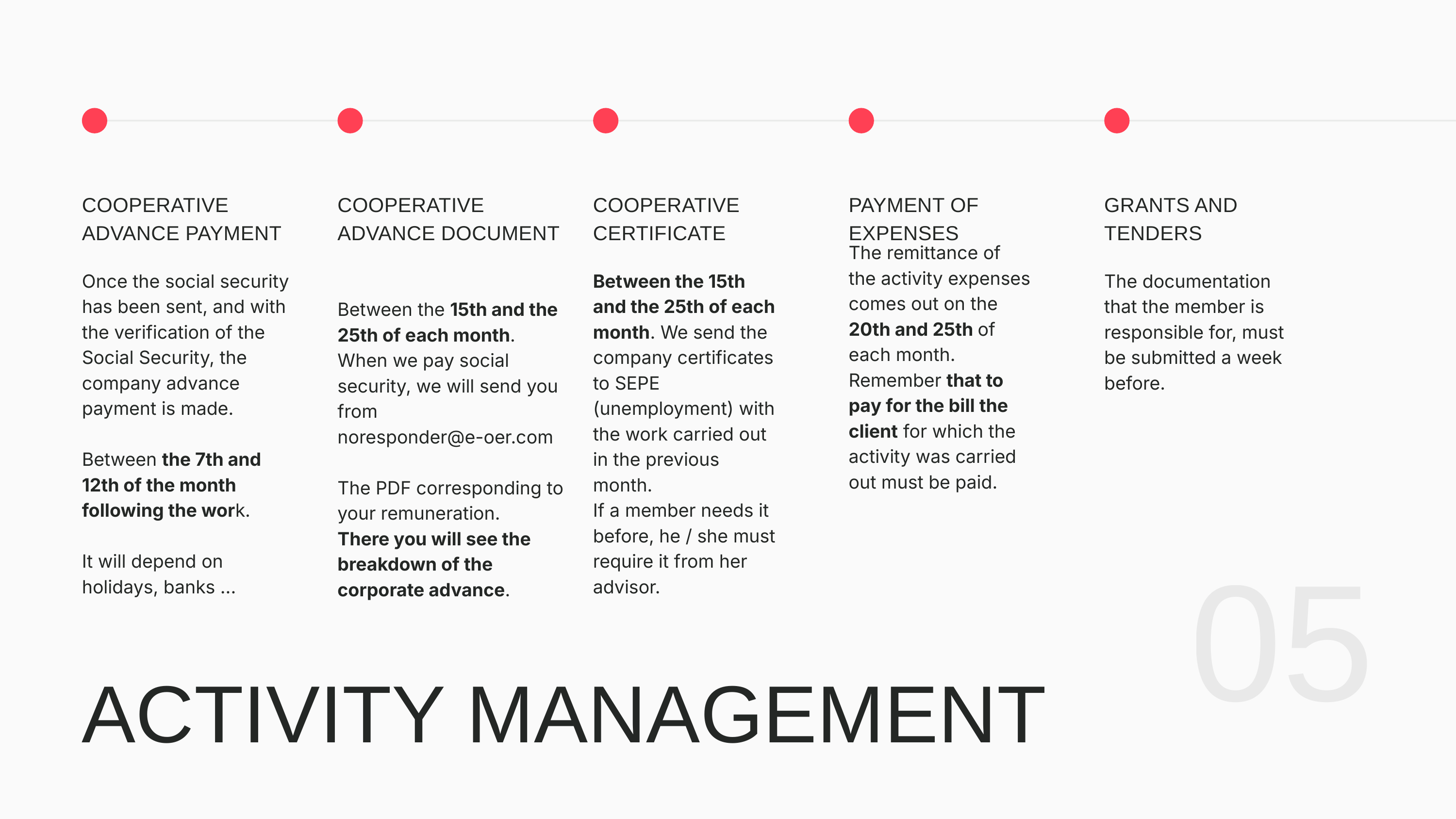

COOPERATIVE ADVANCE PAYMENT
Once the social security has been sent, and with the verification of the Social Security, the company advance payment is made.

Between the 7th and 12th of the month following the work.

It will depend on holidays, banks ...
COOPERATIVE ADVANCE DOCUMENT
Between the 15th and the 25th of each month. When we pay social security, we will send you from
noresponder@e-oer.com

The PDF corresponding to your remuneration.
There you will see the breakdown of the corporate advance.
COOPERATIVE CERTIFICATE
Between the 15th and the 25th of each month. We send the company certificates to SEPE (unemployment) with the work carried out in the previous month.
If a member needs it before, he / she must require it from her advisor.
PAYMENT OF EXPENSES
The remittance of the activity expenses comes out on the 20th and 25th of each month. Remember that to pay for the bill the client for which the activity was carried out must be paid.

GRANTS AND TENDERS
The documentation that the member is responsible for, must be submitted a week before.
05
ACTIVITY MANAGEMENT